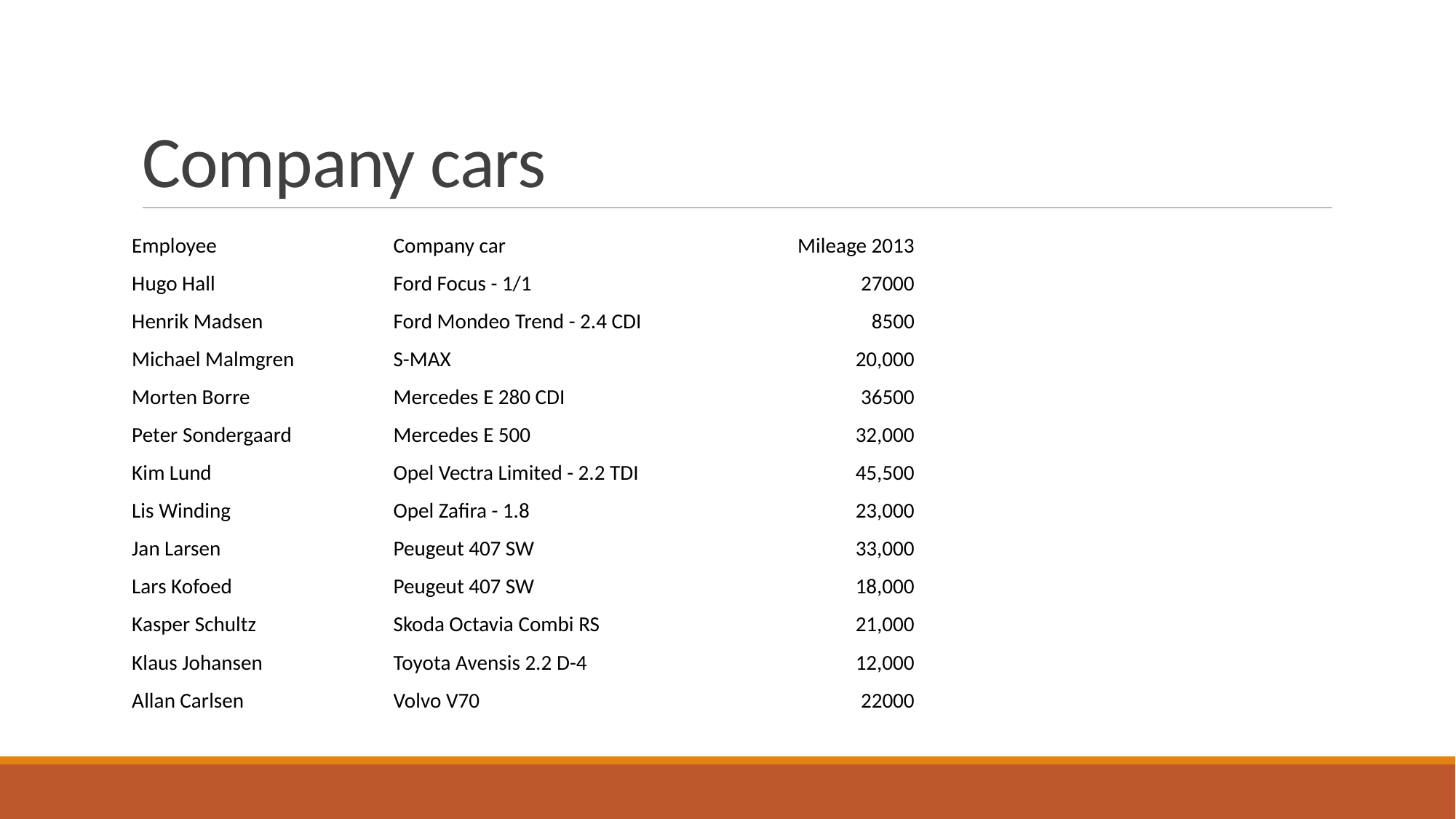

# Company cars
| Employee | Company car | Mileage 2013 |
| --- | --- | --- |
| Hugo Hall | Ford Focus - 1/1 | 27000 |
| Henrik Madsen | Ford Mondeo Trend - 2.4 CDI | 8500 |
| Michael Malmgren | S-MAX | 20,000 |
| Morten Borre | Mercedes E 280 CDI | 36500 |
| Peter Sondergaard | Mercedes E 500 | 32,000 |
| Kim Lund | Opel Vectra Limited - 2.2 TDI | 45,500 |
| Lis Winding | Opel Zafira - 1.8 | 23,000 |
| Jan Larsen | Peugeut 407 SW | 33,000 |
| Lars Kofoed | Peugeut 407 SW | 18,000 |
| Kasper Schultz | Skoda Octavia Combi RS | 21,000 |
| Klaus Johansen | Toyota Avensis 2.2 D-4 | 12,000 |
| Allan Carlsen | Volvo V70 | 22000 |